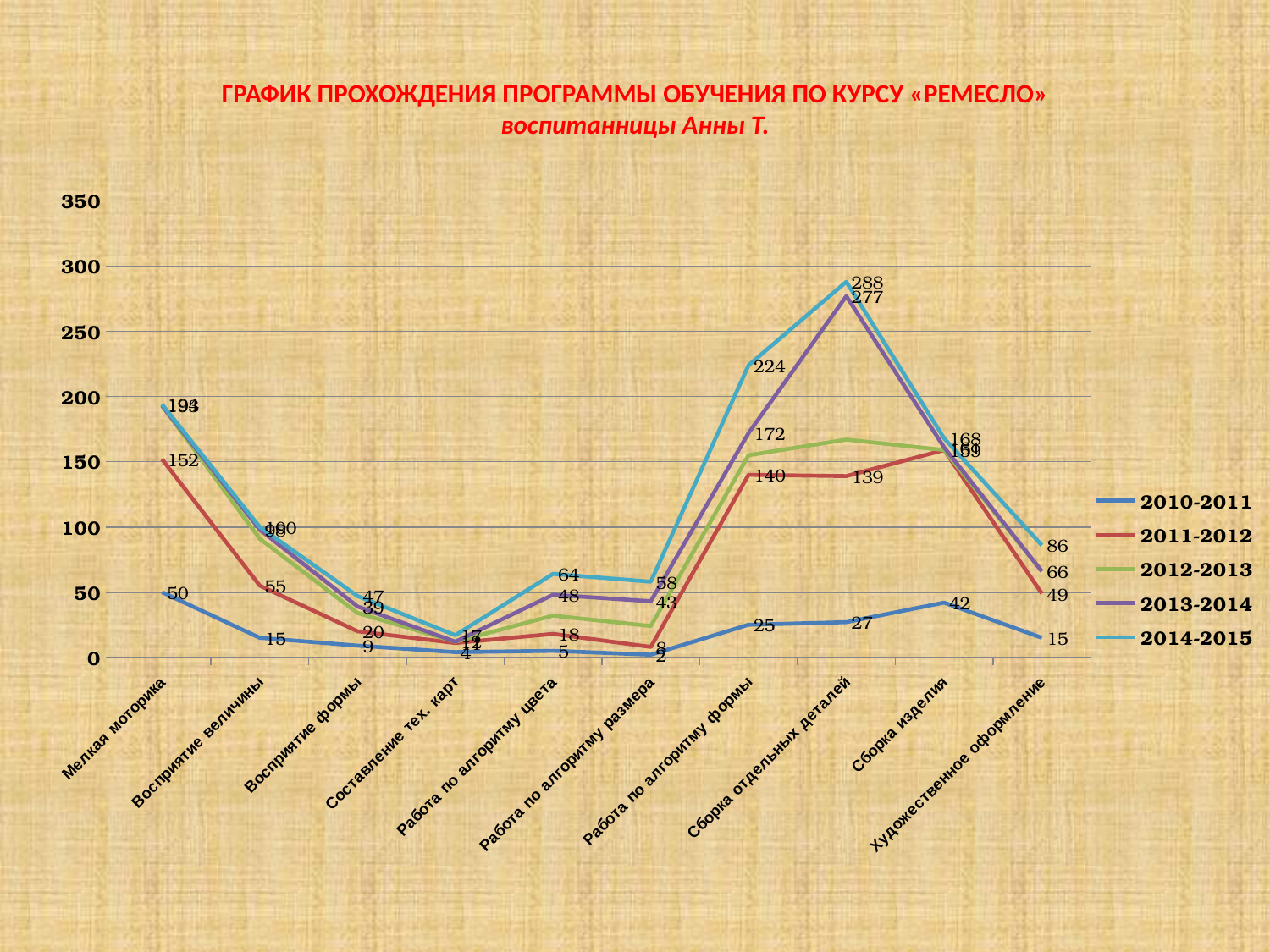

# ГРАФИК ПРОХОЖДЕНИЯ ПРОГРАММЫ ОБУЧЕНИЯ ПО КУРСУ «РЕМЕСЛО» воспитанницы Анны Т.

### Chart

| Category | 2010-2011 | 2011-2012 | 2012-2013 | 2013-2014 | 2014-2015 |
|---|---|---|---|---|---|
| Мелкая моторика | 50.0 | 152.0 | 193.0 | 193.0 | 194.0 |
| Восприятие величины | 15.0 | 55.0 | 91.0 | 98.0 | 100.0 |
| Восприятие формы | 9.0 | 20.0 | 34.0 | 39.0 | 47.0 |
| Составление тех. карт | 4.0 | 11.0 | 12.0 | 12.0 | 17.0 |
| Работа по алгоритму цвета | 5.0 | 18.0 | 32.0 | 48.0 | 64.0 |
| Работа по алгоритму размера | 2.0 | 8.0 | 24.0 | 43.0 | 58.0 |
| Работа по алгоритму формы | 25.0 | 140.0 | 155.0 | 172.0 | 224.0 |
| Сборка отдельных деталей | 27.0 | 139.0 | 167.0 | 277.0 | 288.0 |
| Сборка изделия | 42.0 | 159.0 | 159.0 | 161.0 | 168.0 |
| Художественное оформление | 15.0 | 49.0 | 66.0 | 66.0 | 86.0 |